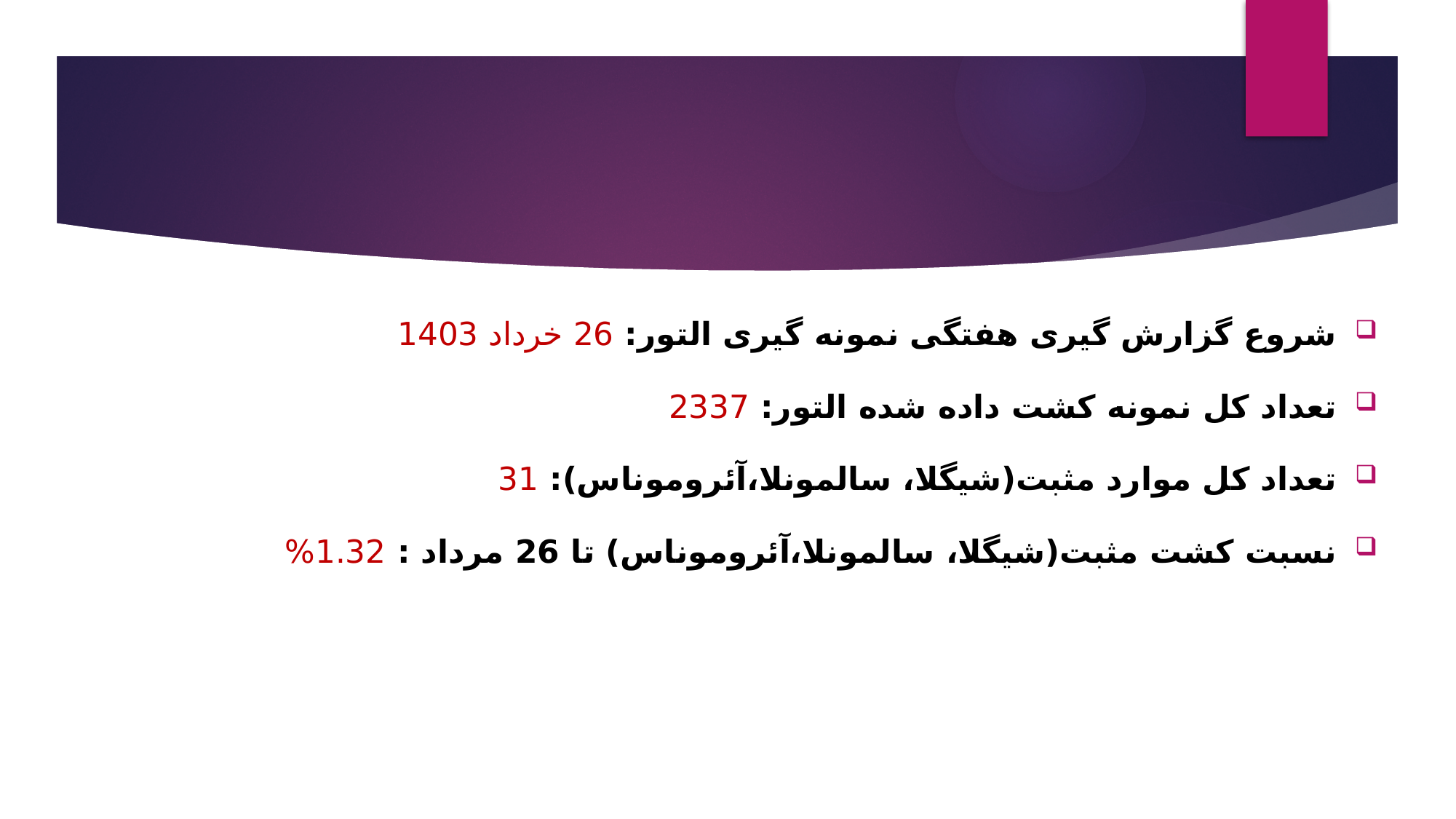

شروع گزارش گیری هفتگی نمونه گیری التور: 26 خرداد 1403
تعداد کل نمونه کشت داده شده التور: 2337
تعداد کل موارد مثبت(شیگلا، سالمونلا،آئروموناس): 31
نسبت کشت مثبت(شیگلا، سالمونلا،آئروموناس) تا 26 مرداد : 1.32%